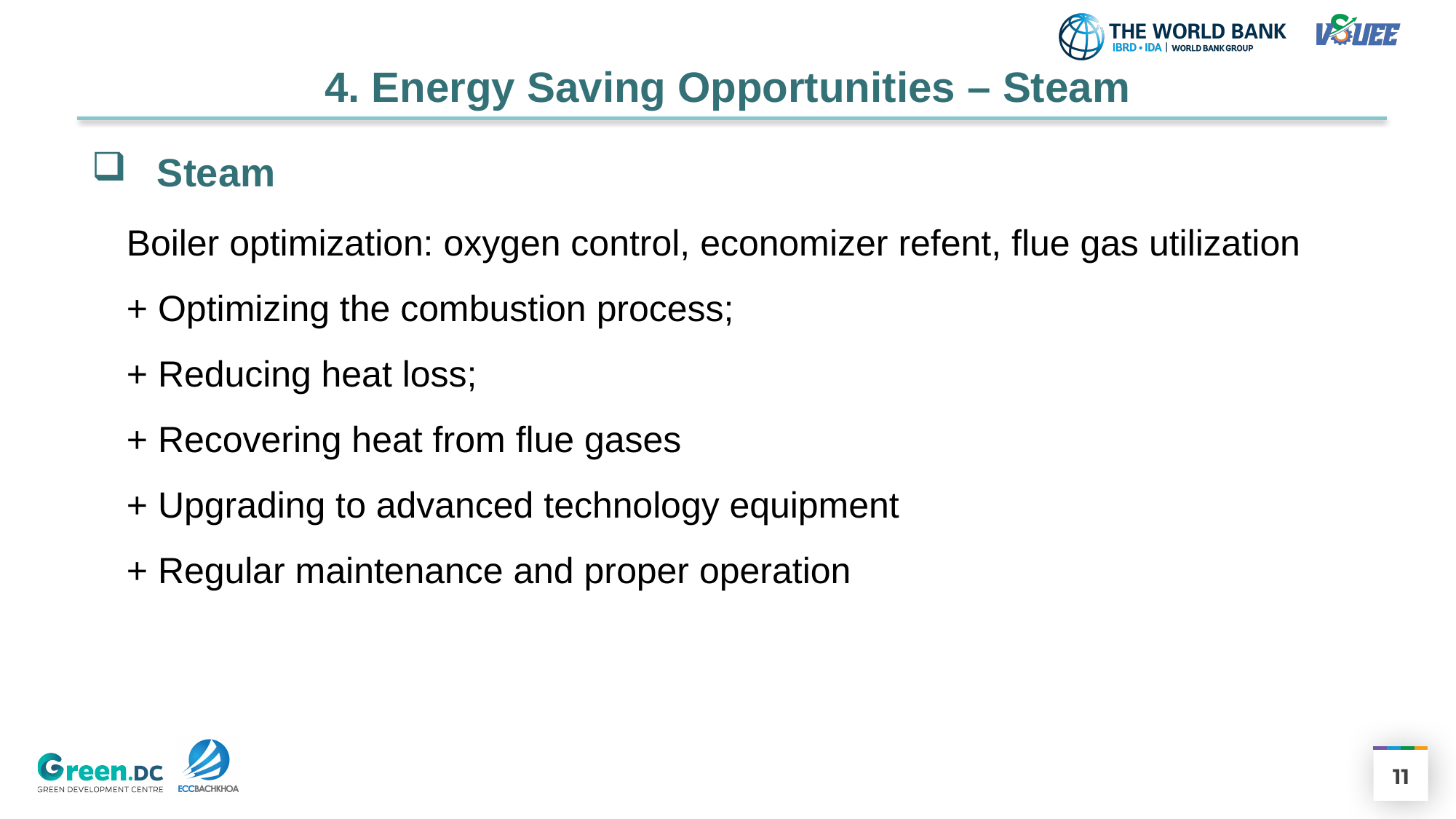

# 4. Energy Saving Opportunities – Steam
 Steam
Boiler optimization: oxygen control, economizer refent, flue gas utilization
+ Optimizing the combustion process;
+ Reducing heat loss;
+ Recovering heat from flue gases
+ Upgrading to advanced technology equipment
+ Regular maintenance and proper operation